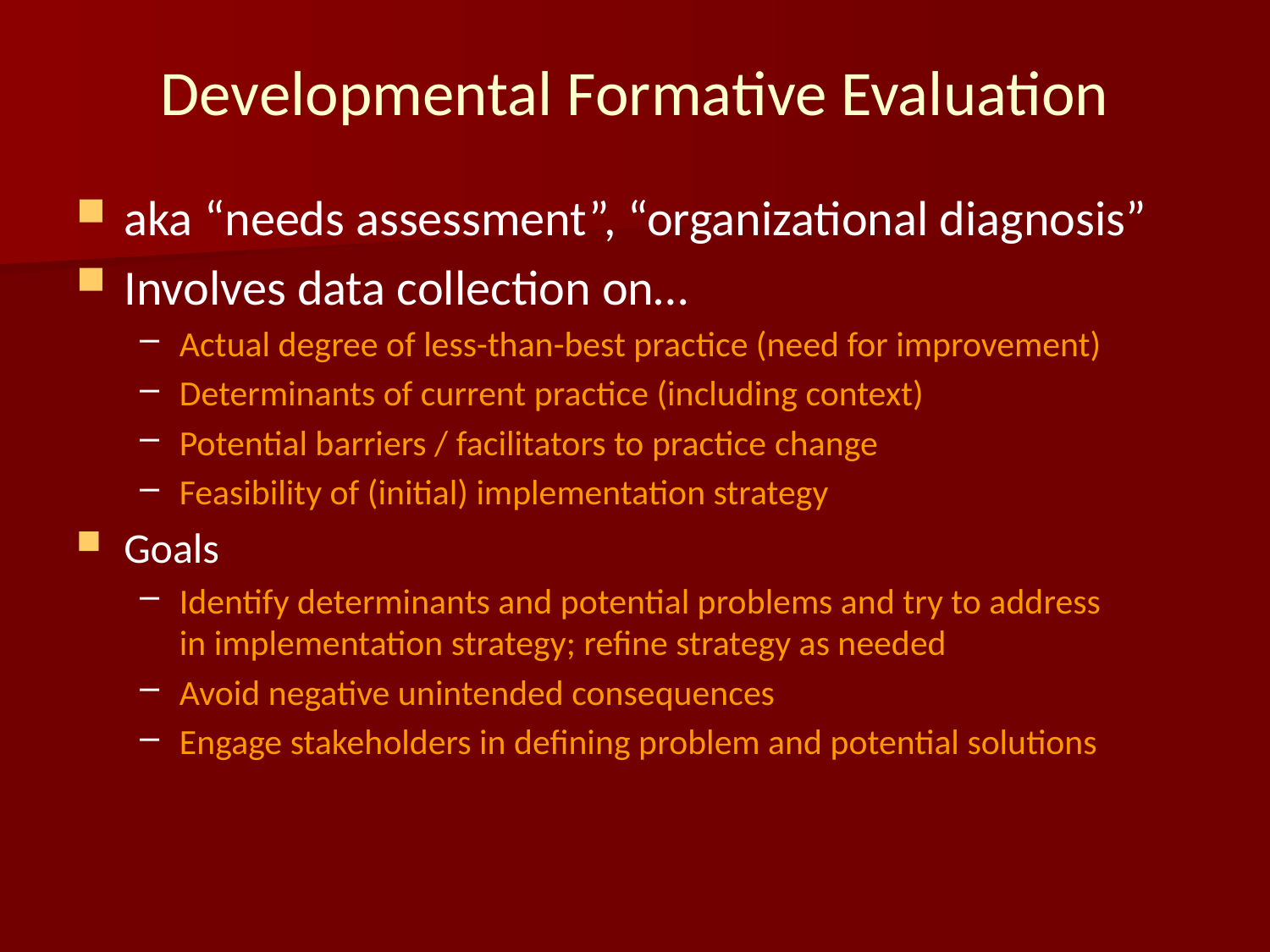

# Developmental Formative Evaluation
aka “needs assessment”, “organizational diagnosis”
Involves data collection on…
Actual degree of less-than-best practice (need for improvement)
Determinants of current practice (including context)
Potential barriers / facilitators to practice change
Feasibility of (initial) implementation strategy
Goals
Identify determinants and potential problems and try to address
in implementation strategy; refine strategy as needed
Avoid negative unintended consequences
Engage stakeholders in defining problem and potential solutions